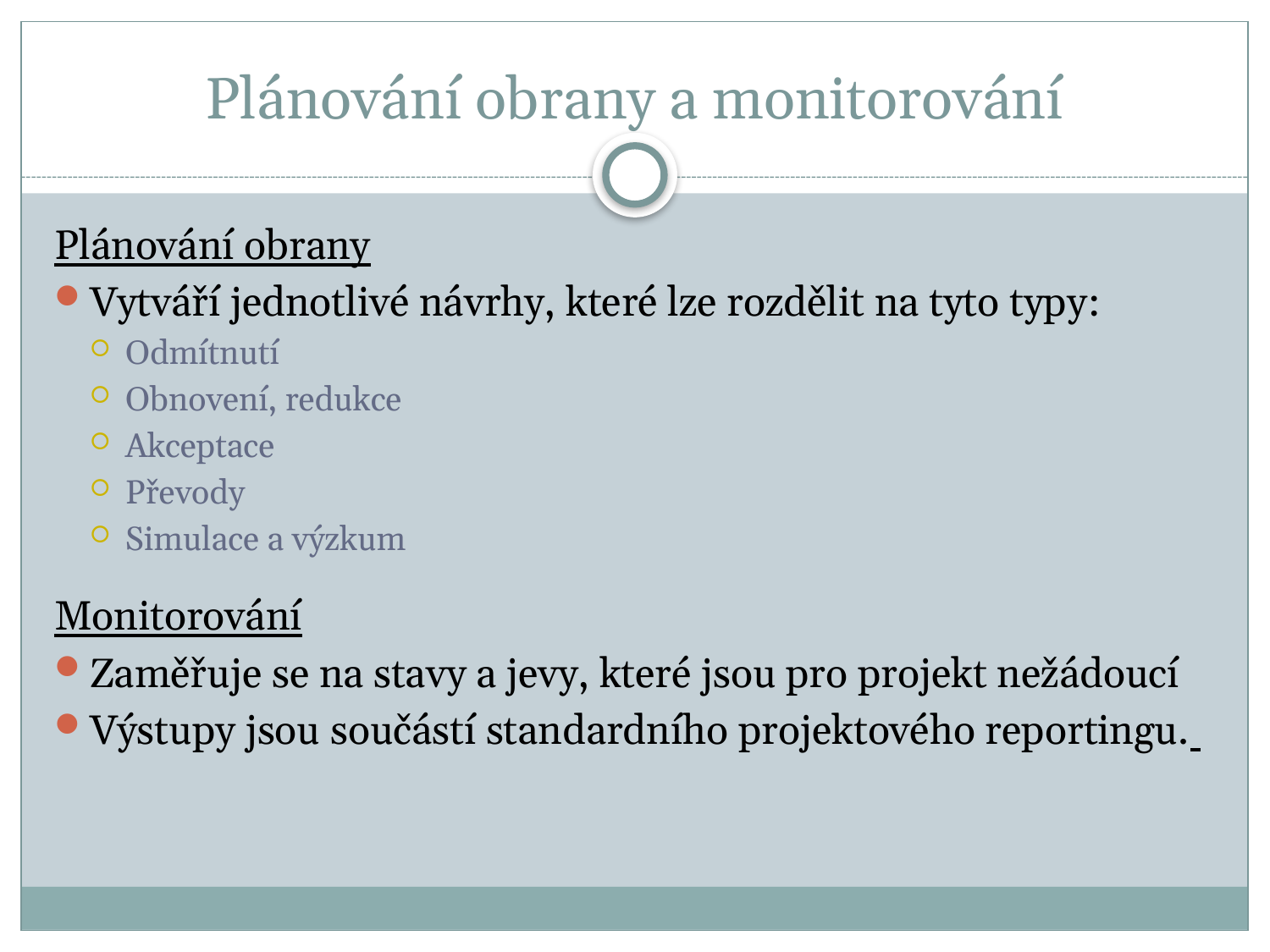

# Plánování obrany a monitorování
Plánování obrany
Vytváří jednotlivé návrhy, které lze rozdělit na tyto typy:
Odmítnutí
Obnovení, redukce
Akceptace
Převody
Simulace a výzkum

Monitorování
Zaměřuje se na stavy a jevy, které jsou pro projekt nežádoucí
Výstupy jsou součástí standardního projektového reportingu.